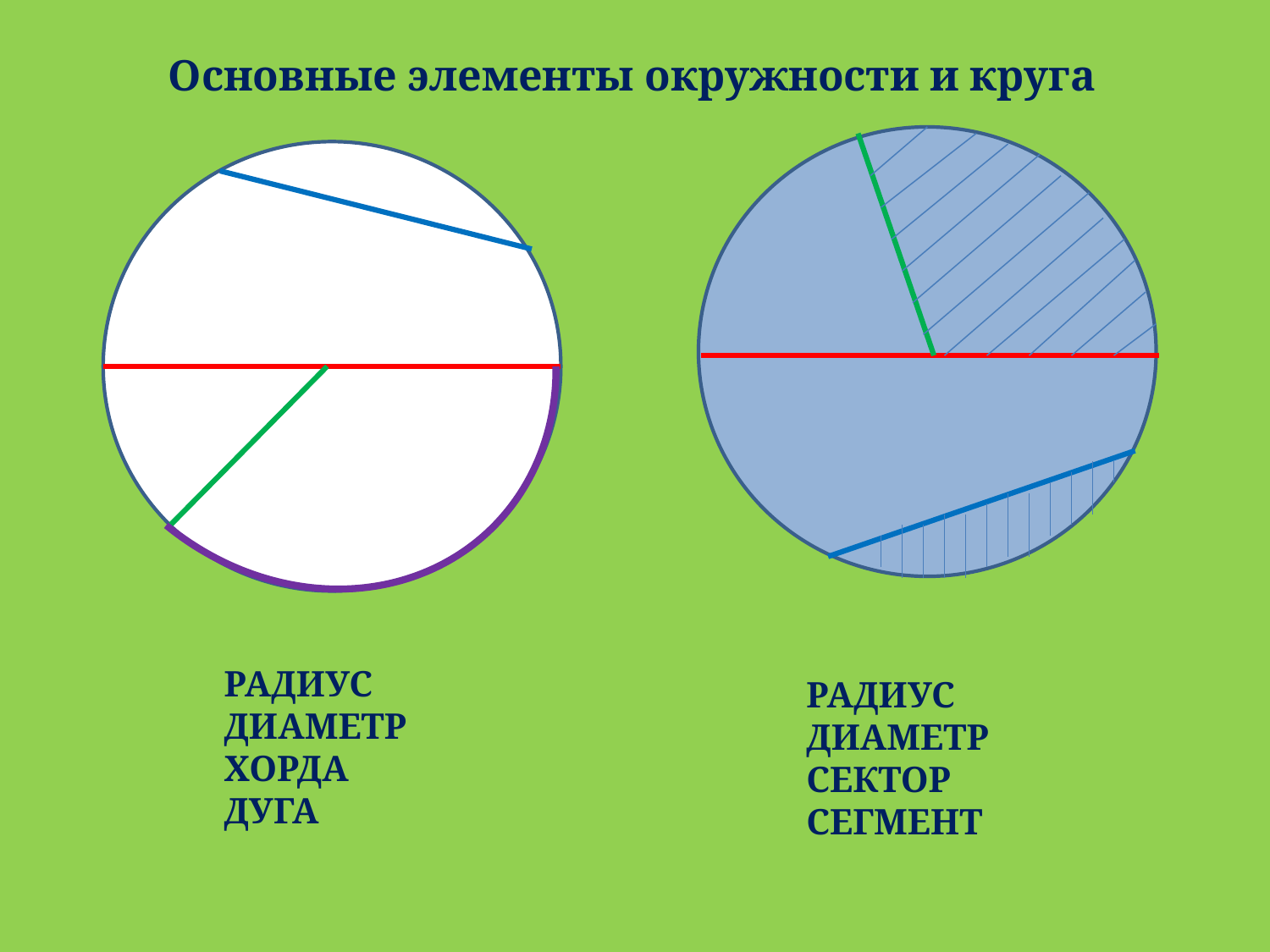

Основные элементы окружности и круга

РАДИУС
ДИАМЕТР
ХОРДА
ДУГА
РАДИУС
ДИАМЕТР
СЕКТОР
СЕГМЕНТ